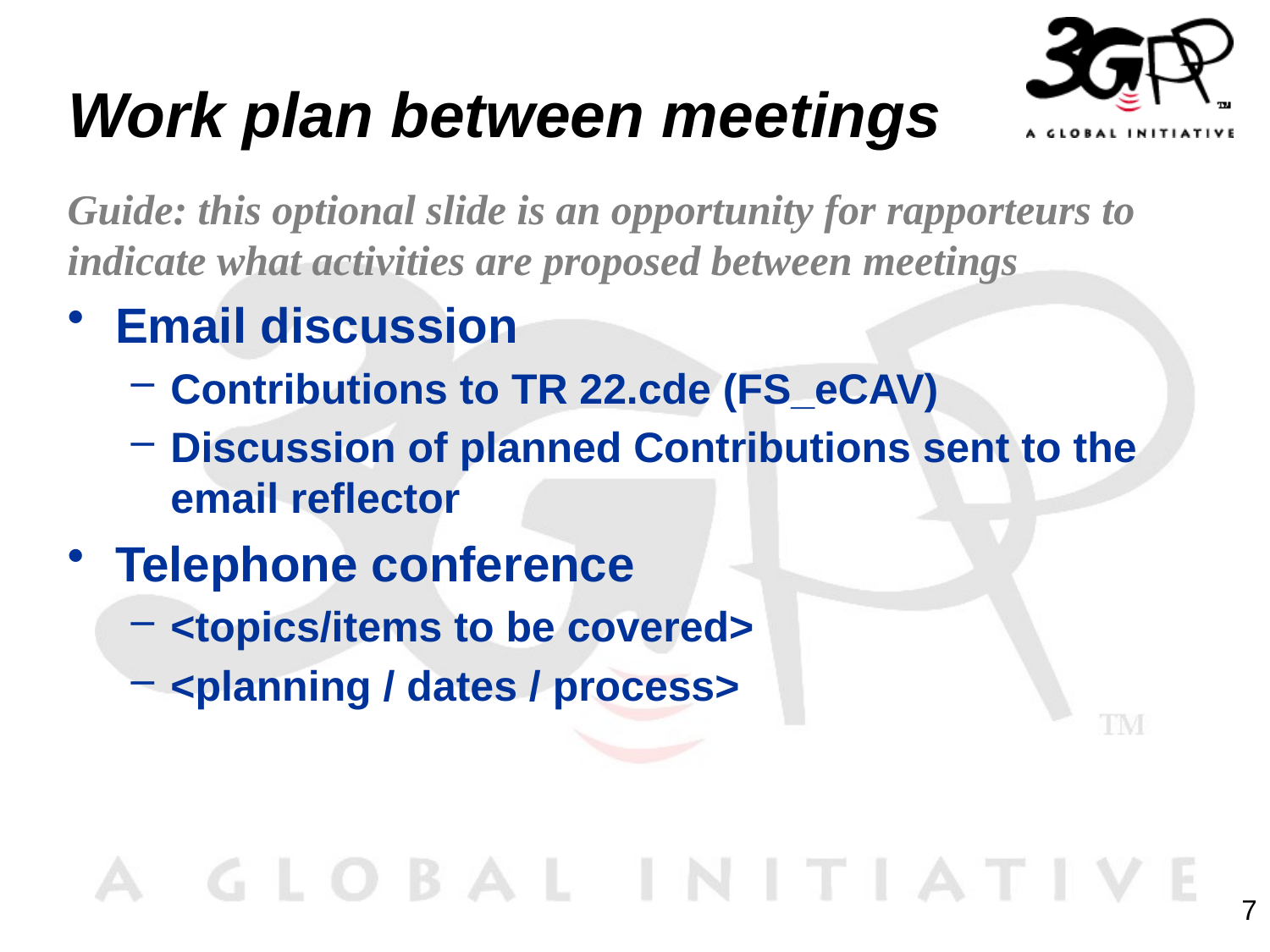

# Work plan between meetings
Guide: this optional slide is an opportunity for rapporteurs to indicate what activities are proposed between meetings
Email discussion
Contributions to TR 22.cde (FS_eCAV)
Discussion of planned Contributions sent to the email reflector
Telephone conference
<topics/items to be covered>
<planning / dates / process>

7